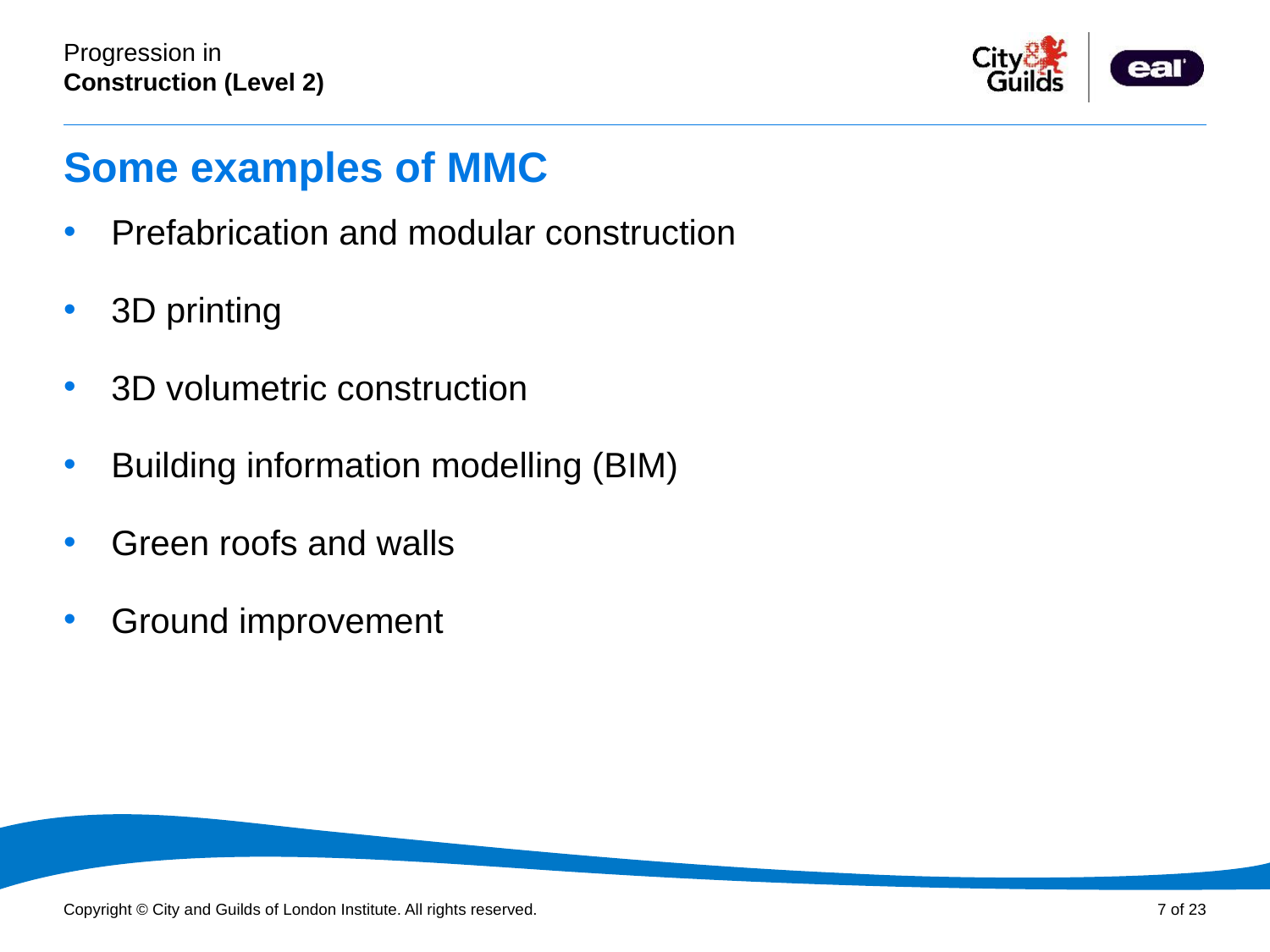

# Some examples of MMC
Prefabrication and modular construction
3D printing
3D volumetric construction
Building information modelling (BIM)
Green roofs and walls
Ground improvement